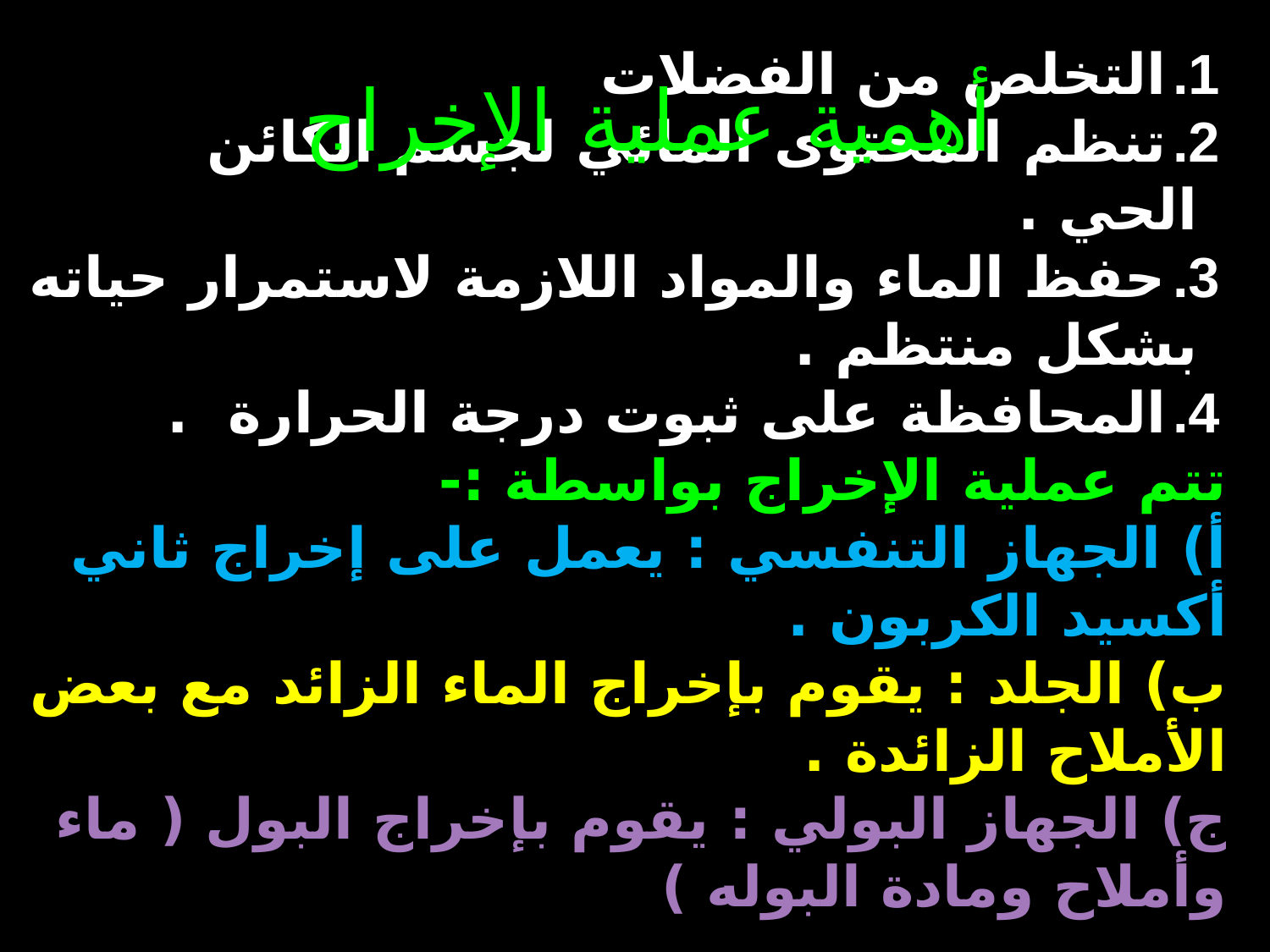

# أهمية عملية الإخراج
التخلص من الفضلات
تنظم المحتوى المائي لجسم الكائن الحي .
حفظ الماء والمواد اللازمة لاستمرار حياته بشكل منتظم .
المحافظة على ثبوت درجة الحرارة  .
تتم عملية الإخراج بواسطة :-
أ) الجهاز التنفسي : يعمل على إخراج ثاني أكسيد الكربون .
ب) الجلد : يقوم بإخراج الماء الزائد مع بعض الأملاح الزائدة .
ج) الجهاز البولي : يقوم بإخراج البول ( ماء وأملاح ومادة البوله )